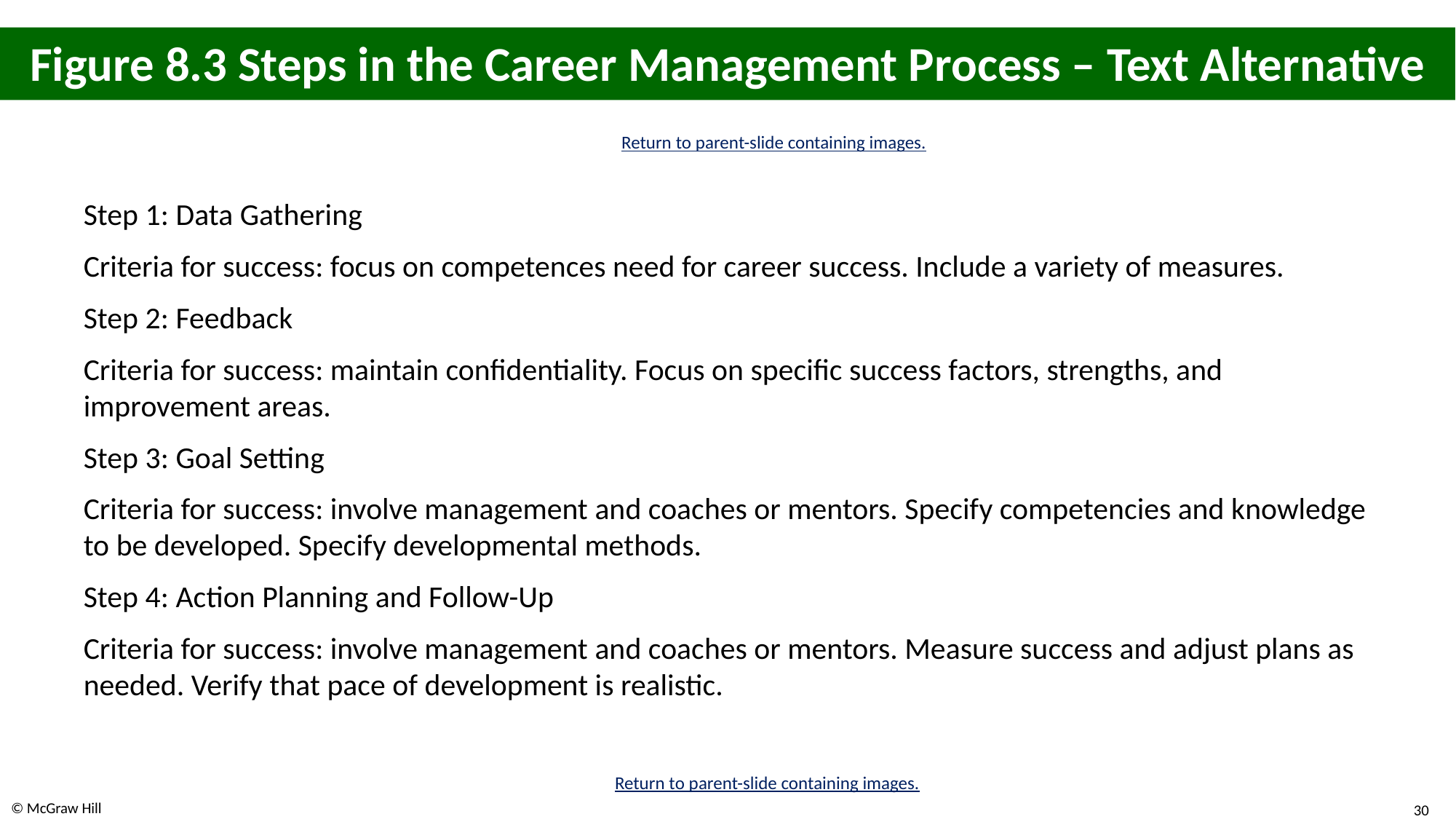

# Figure 8.3 Steps in the Career Management Process – Text Alternative
Return to parent-slide containing images.
Step 1: Data Gathering
Criteria for success: focus on competences need for career success. Include a variety of measures.
Step 2: Feedback
Criteria for success: maintain confidentiality. Focus on specific success factors, strengths, and improvement areas.
Step 3: Goal Setting
Criteria for success: involve management and coaches or mentors. Specify competencies and knowledge to be developed. Specify developmental methods.
Step 4: Action Planning and Follow-Up
Criteria for success: involve management and coaches or mentors. Measure success and adjust plans as needed. Verify that pace of development is realistic.
Return to parent-slide containing images.